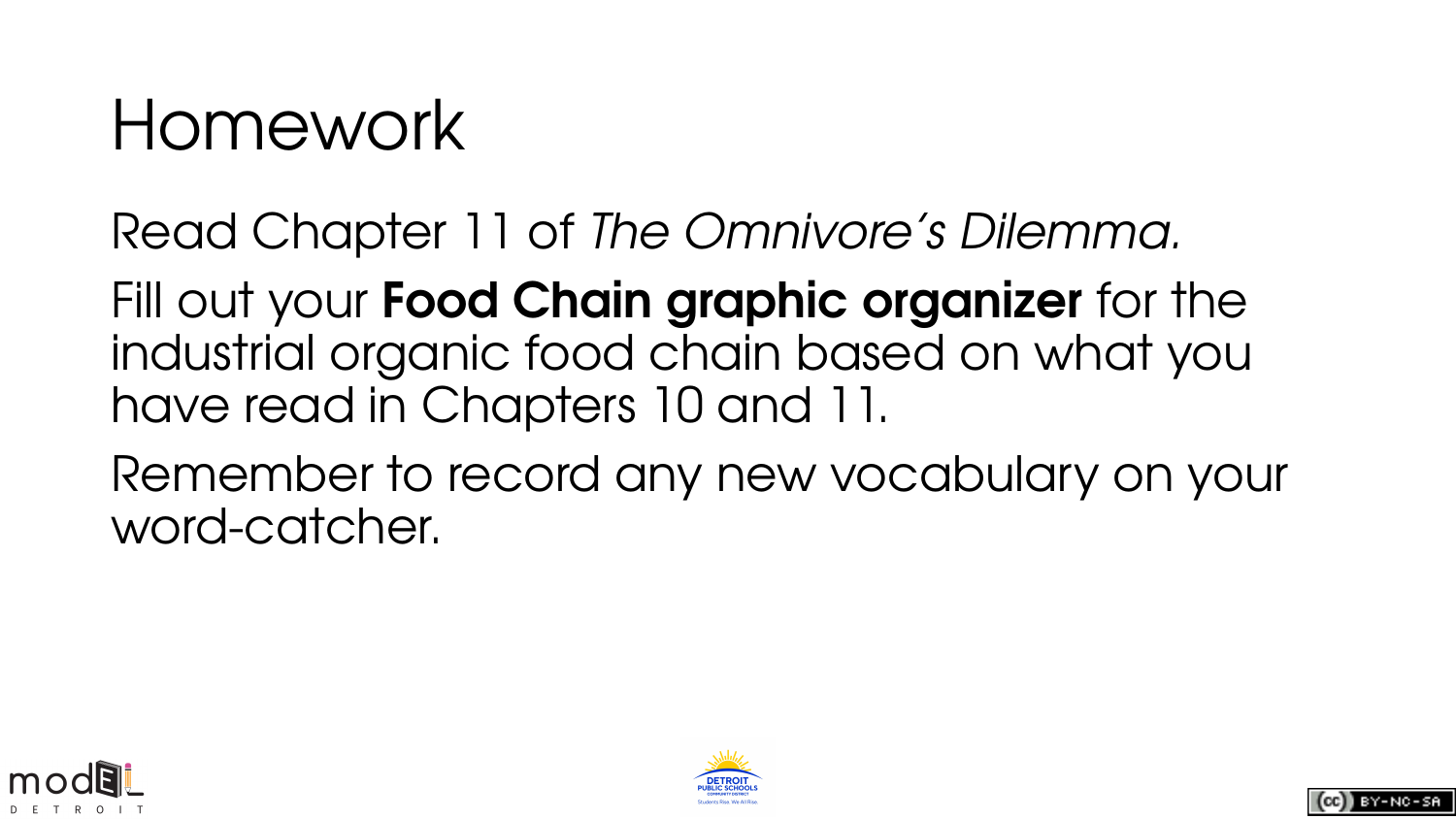

# Homework
Read Chapter 11 of The Omnivore’s Dilemma.
Fill out your Food Chain graphic organizer for the industrial organic food chain based on what you have read in Chapters 10 and 11.
Remember to record any new vocabulary on your word-catcher.